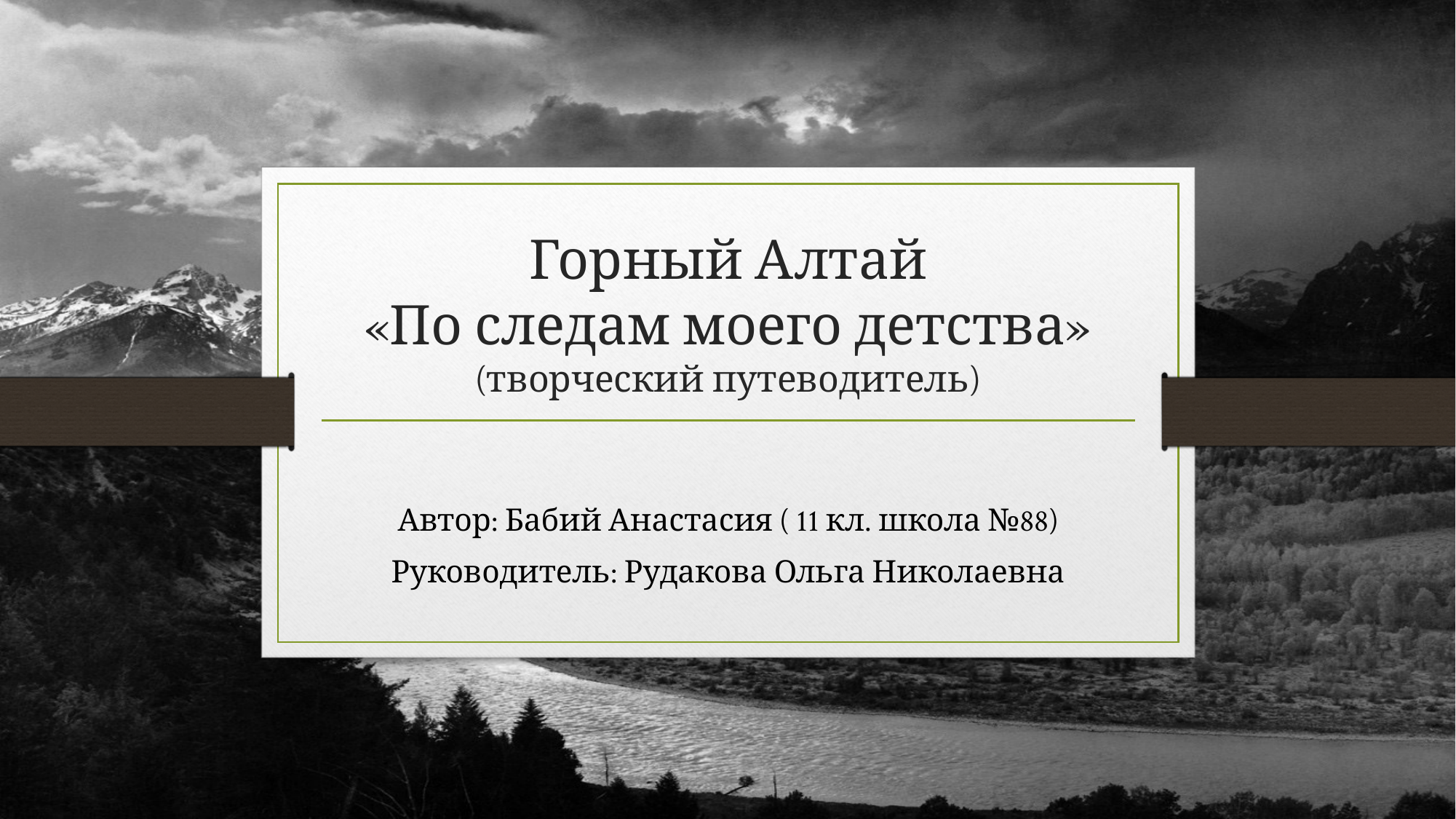

# Горный Алтай «По следам моего детства» (творческий путеводитель)
Автор: Бабий Анастасия ( 11 кл. школа №88)
Руководитель: Рудакова Ольга Николаевна